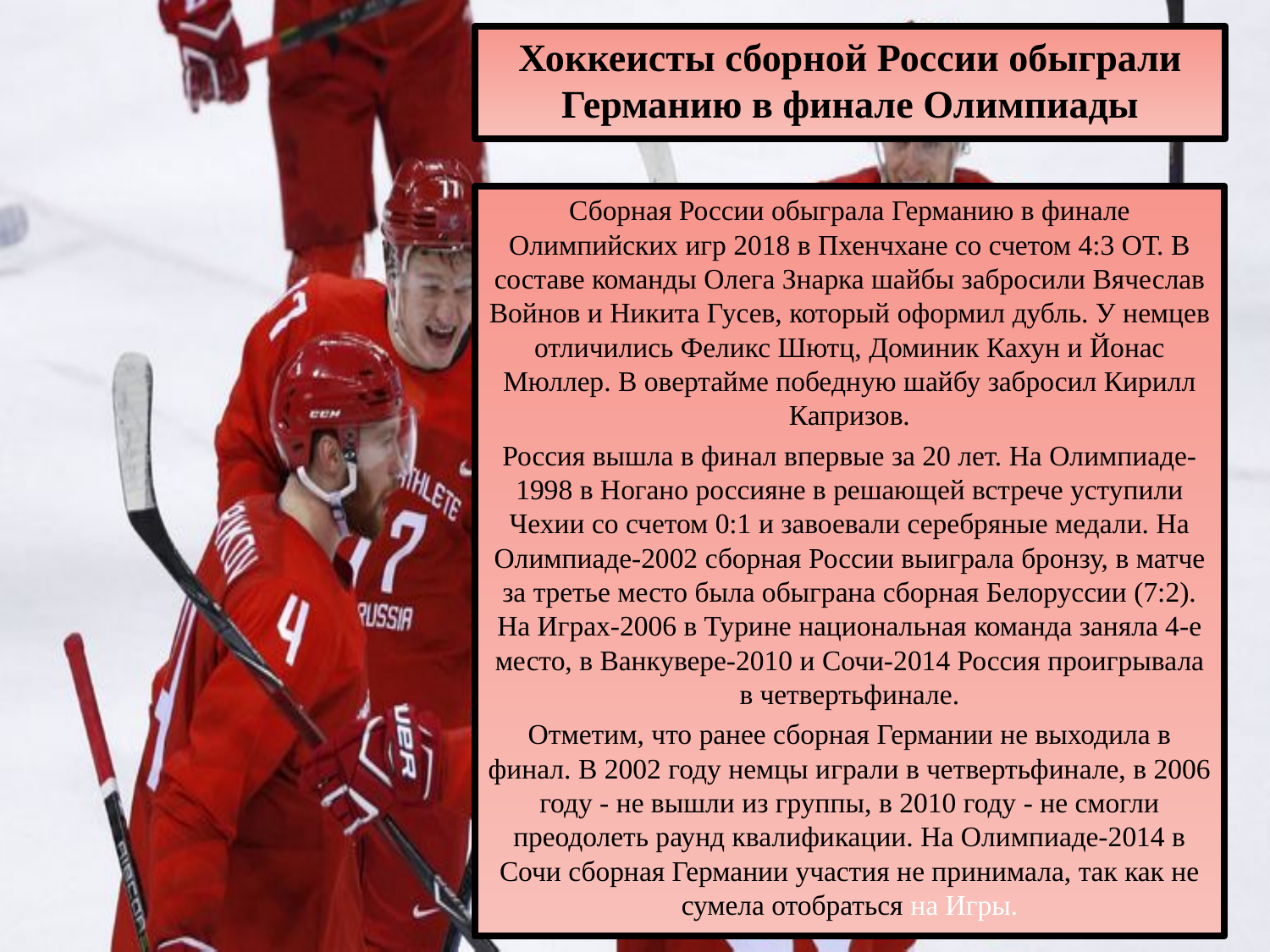

# Хоккеисты сборной России обыграли Германию в финале Олимпиады
Сборная России обыграла Германию в финале Олимпийских игр 2018 в Пхенчхане со счетом 4:3 ОТ. В составе команды Олега Знарка шайбы забросили Вячеслав Войнов и Никита Гусев, который оформил дубль. У немцев отличились Феликс Шютц, Доминик Кахун и Йонас Мюллер. В овертайме победную шайбу забросил Кирилл Капризов.
Россия вышла в финал впервые за 20 лет. На Олимпиаде-1998 в Ногано россияне в решающей встрече уступили Чехии со счетом 0:1 и завоевали серебряные медали. На Олимпиаде-2002 сборная России выиграла бронзу, в матче за третье место была обыграна сборная Белоруссии (7:2). На Играх-2006 в Турине национальная команда заняла 4-е место, в Ванкувере-2010 и Сочи-2014 Россия проигрывала в четвертьфинале.
Отметим, что ранее сборная Германии не выходила в финал. В 2002 году немцы играли в четвертьфинале, в 2006 году - не вышли из группы, в 2010 году - не смогли преодолеть раунд квалификации. На Олимпиаде-2014 в Сочи сборная Германии участия не принимала, так как не сумела отобраться на Игры.